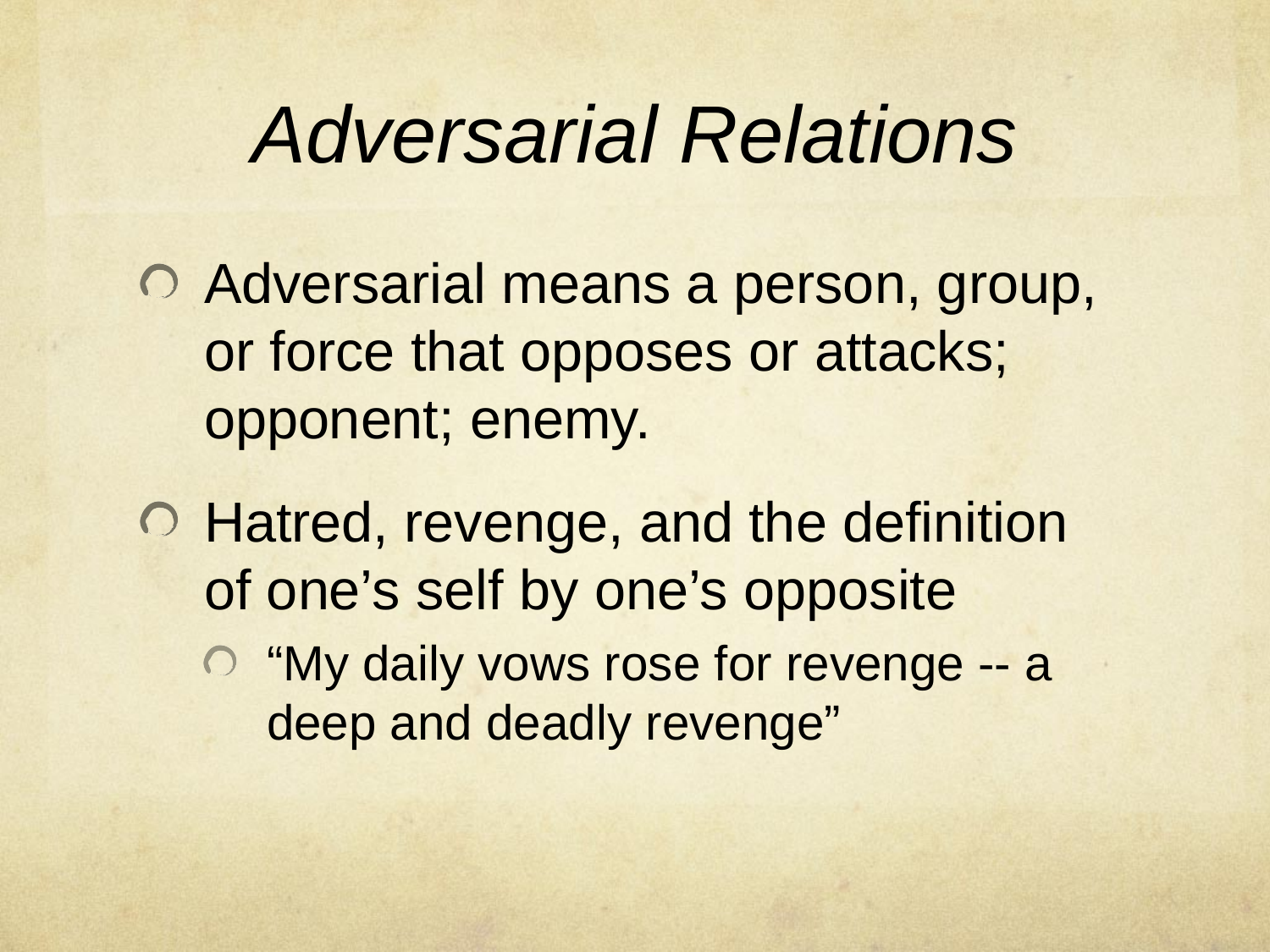

# Adversarial Relations
Adversarial means a person, group, or force that opposes or attacks; opponent; enemy.
Hatred, revenge, and the definition of one’s self by one’s opposite
“My daily vows rose for revenge -- a deep and deadly revenge”